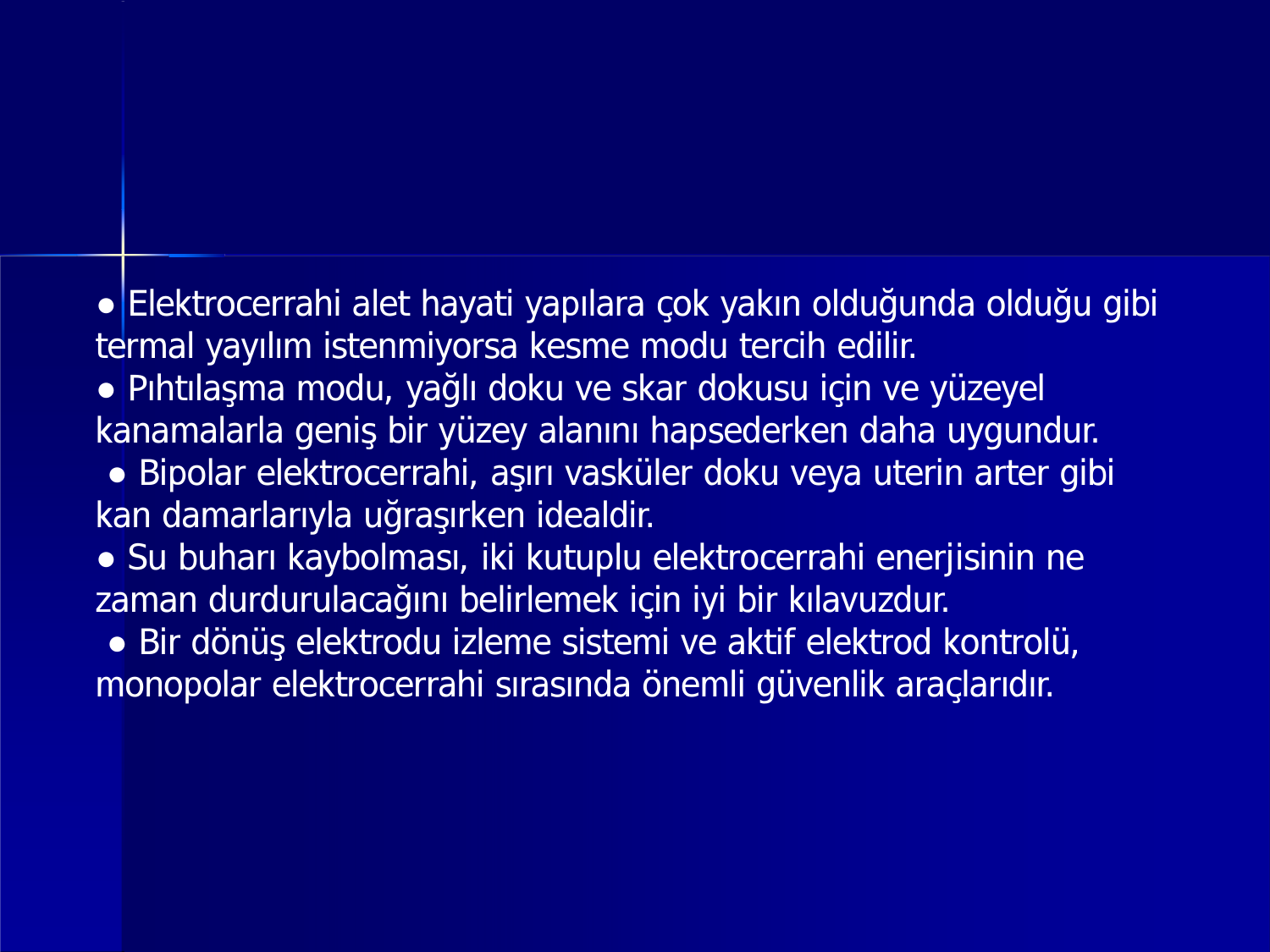

#
● Elektrocerrahi alet hayati yapılara çok yakın olduğunda olduğu gibi termal yayılım istenmiyorsa kesme modu tercih edilir.
● Pıhtılaşma modu, yağlı doku ve skar dokusu için ve yüzeyel kanamalarla geniş bir yüzey alanını hapsederken daha uygundur.
 ● Bipolar elektrocerrahi, aşırı vasküler doku veya uterin arter gibi kan damarlarıyla uğraşırken idealdir.
● Su buharı kaybolması, iki kutuplu elektrocerrahi enerjisinin ne zaman durdurulacağını belirlemek için iyi bir kılavuzdur.
 ● Bir dönüş elektrodu izleme sistemi ve aktif elektrod kontrolü, monopolar elektrocerrahi sırasında önemli güvenlik araçlarıdır.